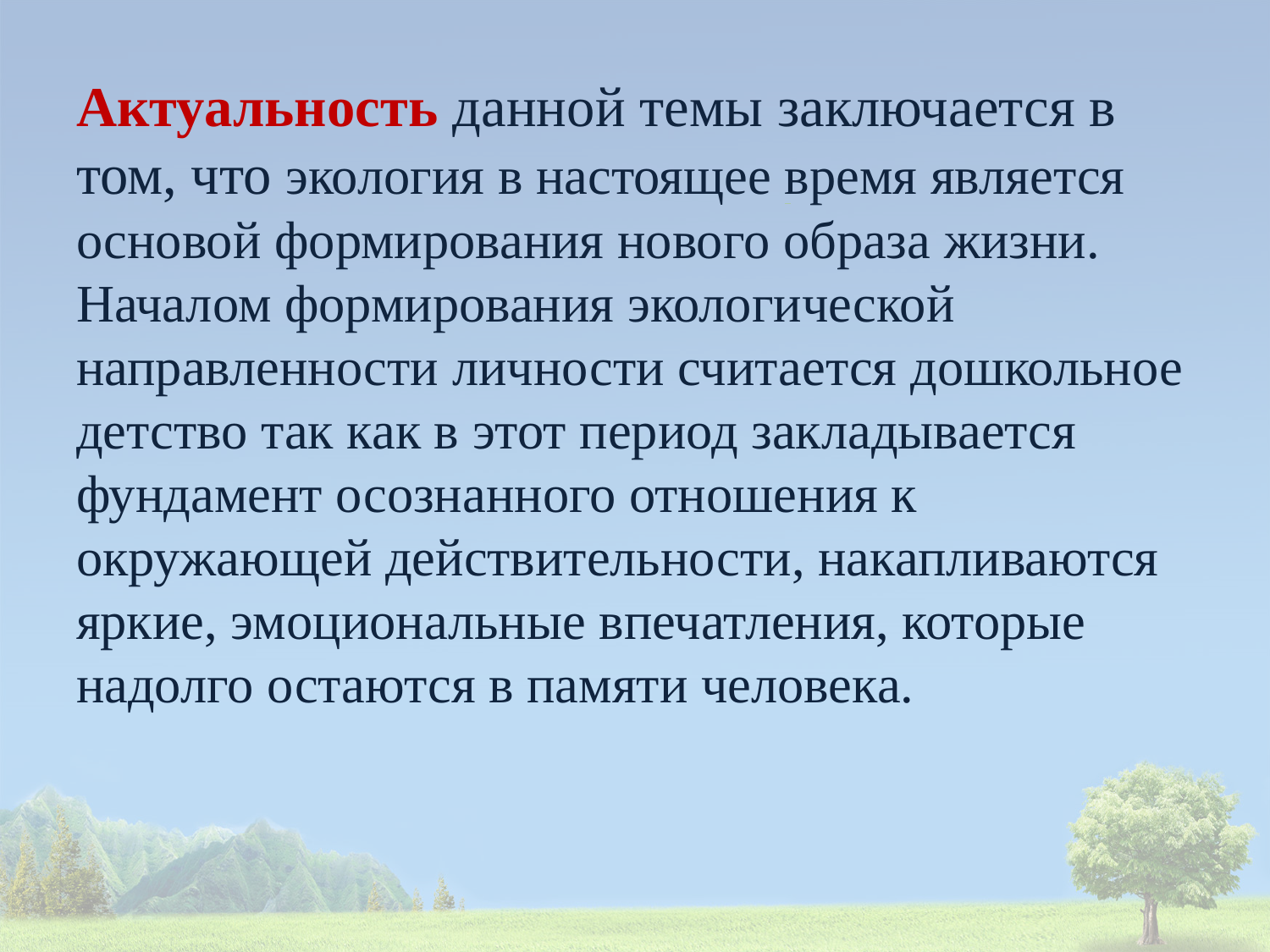

# Актуальность данной темы заключается в том, что экология в настоящее время является основой формирования нового образа жизни. Началом формирования экологической направленности личности считается дошкольное детство так как в этот период закладывается фундамент осознанного отношения к окружающей действительности, накапливаются яркие, эмоциональные впечатления, которые надолго остаются в памяти человека.